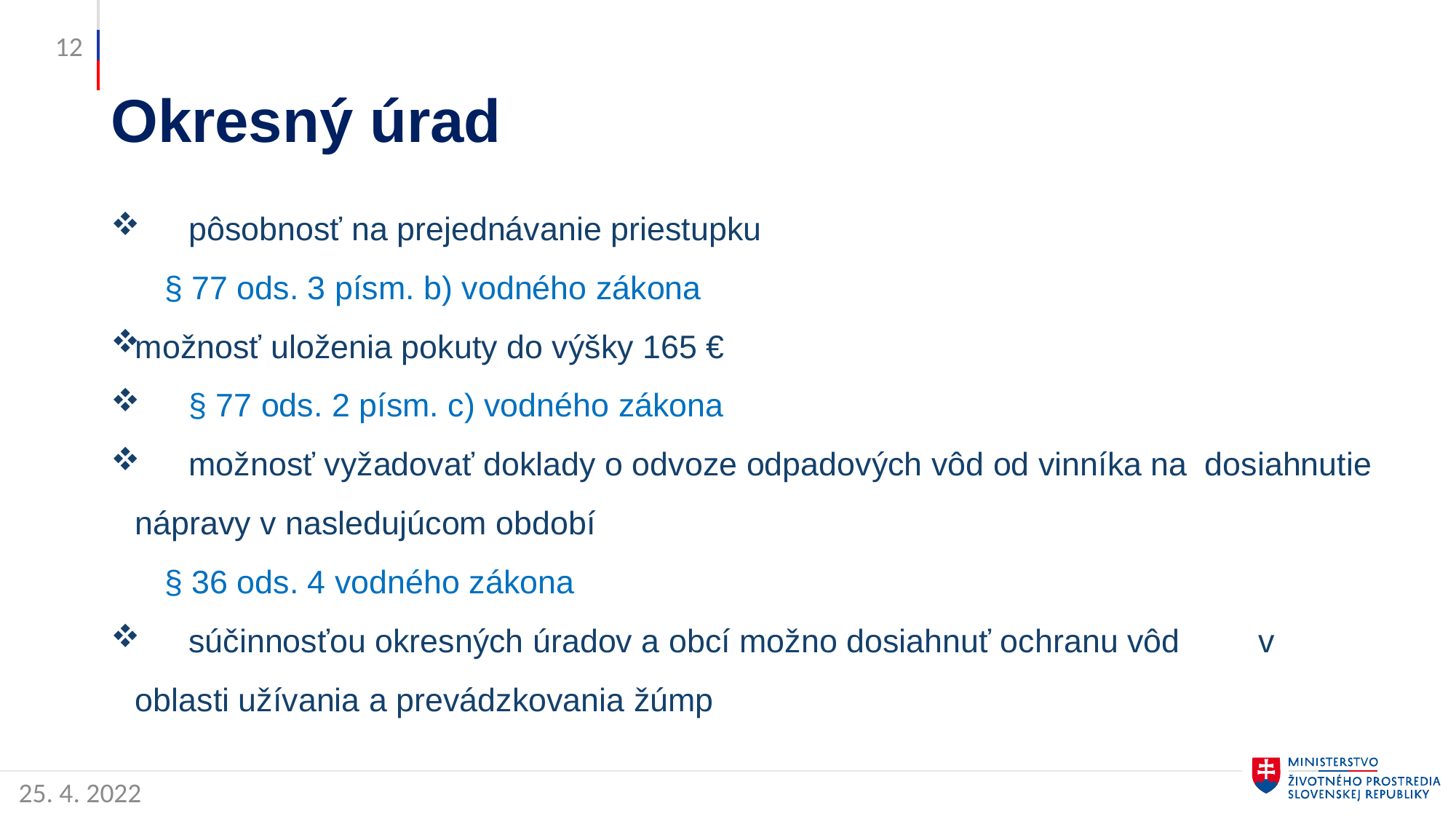

12
# Okresný úrad
 	pôsobnosť na prejednávanie priestupku
	§ 77 ods. 3 písm. b) vodného zákona
	možnosť uloženia pokuty do výšky 165 €
 	§ 77 ods. 2 písm. c) vodného zákona
 	možnosť vyžadovať doklady o odvoze odpadových vôd od vinníka na 	dosiahnutie nápravy v nasledujúcom období
	§ 36 ods. 4 vodného zákona
 	súčinnosťou okresných úradov a obcí možno dosiahnuť ochranu vôd   	v oblasti užívania a prevádzkovania žúmp

25. 4. 2022